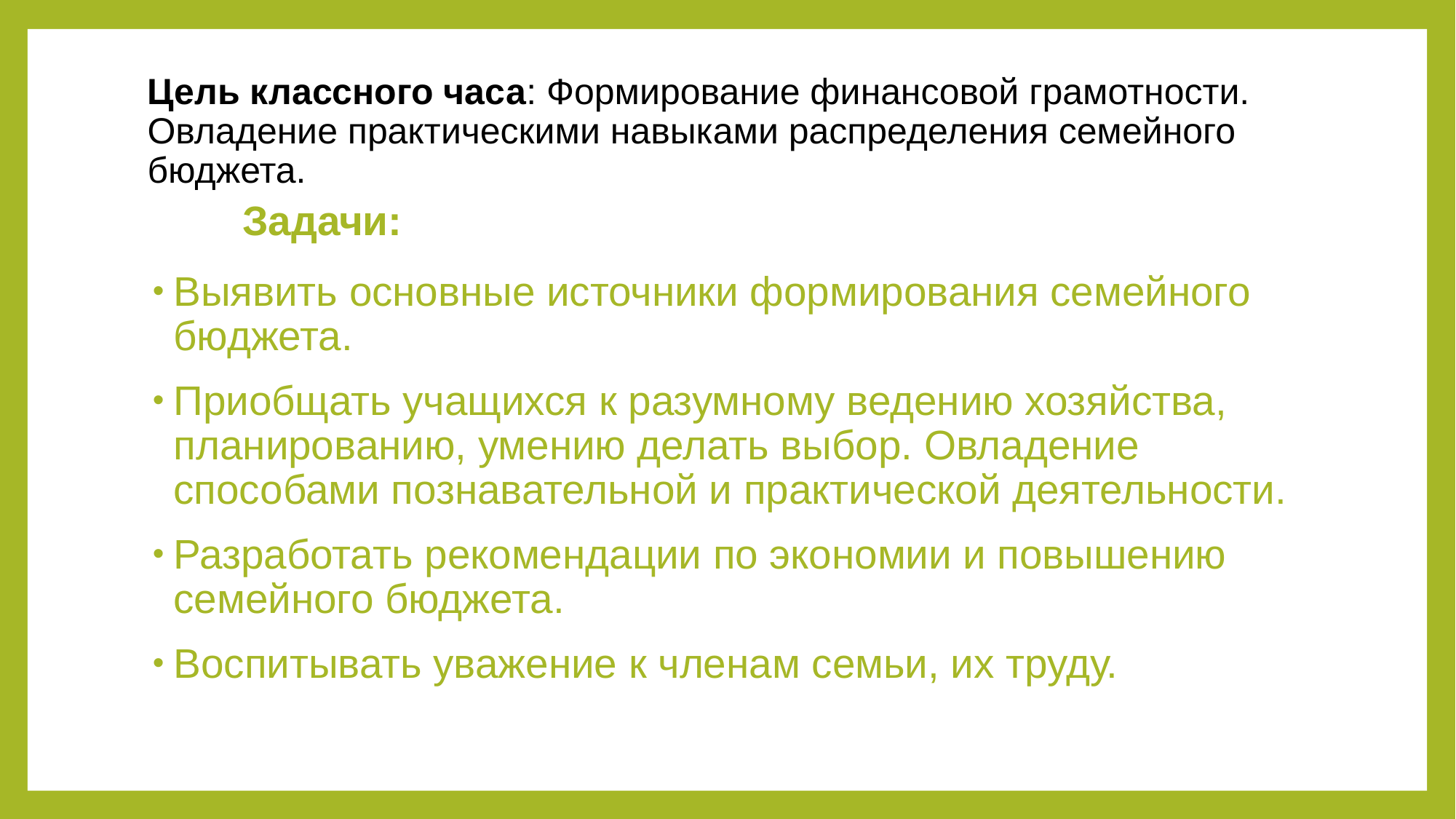

# Цель классного часа: Формирование финансовой грамотности. Овладение практическими навыками распределения семейного бюджета.
Задачи:
Выявить основные источники формирования семейного бюджета.
Приобщать учащихся к разумному ведению хозяйства, планированию, умению делать выбор. Овладение способами познавательной и практической деятельности.
Разработать рекомендации по экономии и повышению семейного бюджета.
Воспитывать уважение к членам семьи, их труду.